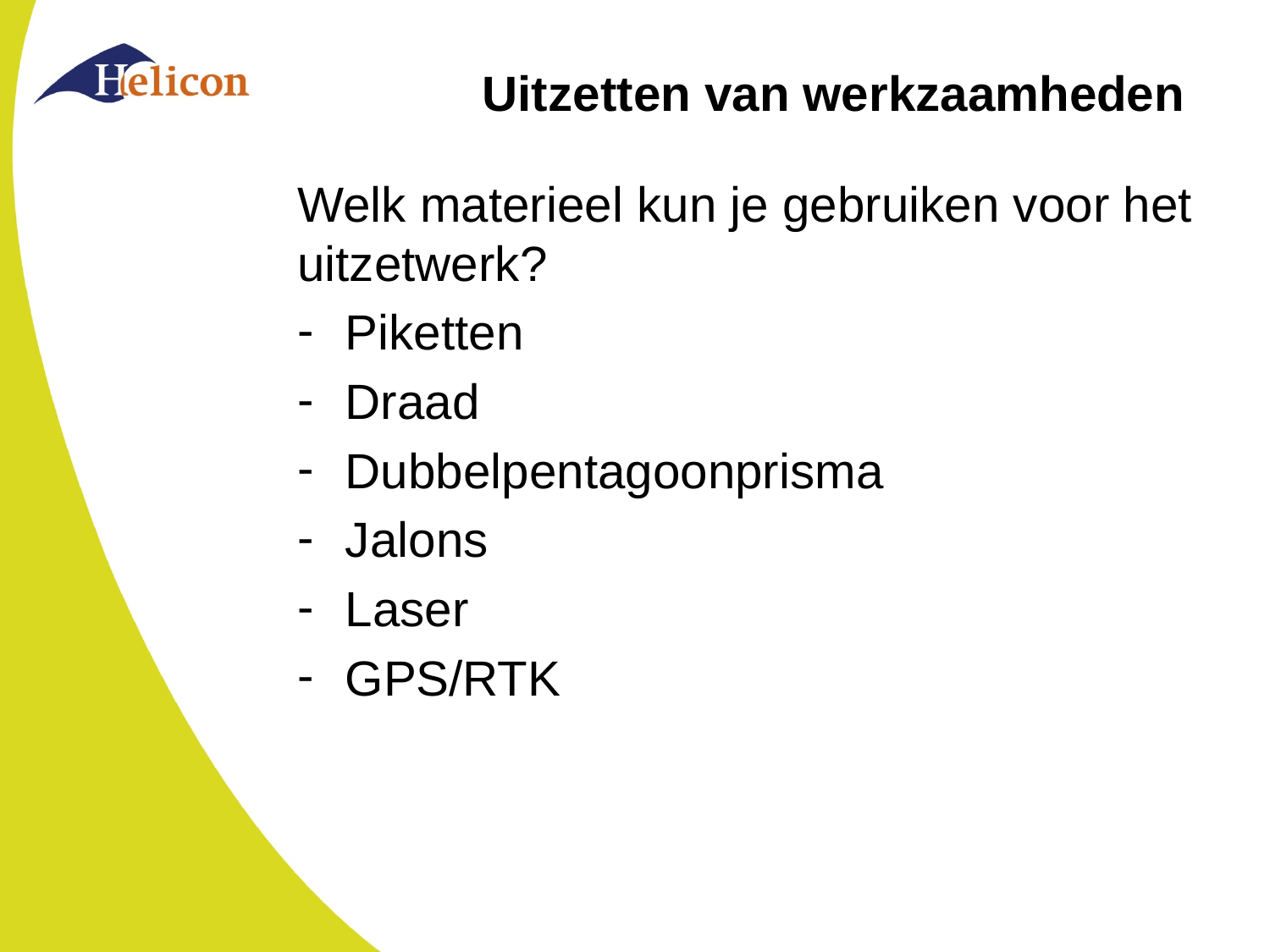

# Uitzetten van werkzaamheden
Welk materieel kun je gebruiken voor het uitzetwerk?
Piketten
Draad
Dubbelpentagoonprisma
Jalons
Laser
GPS/RTK